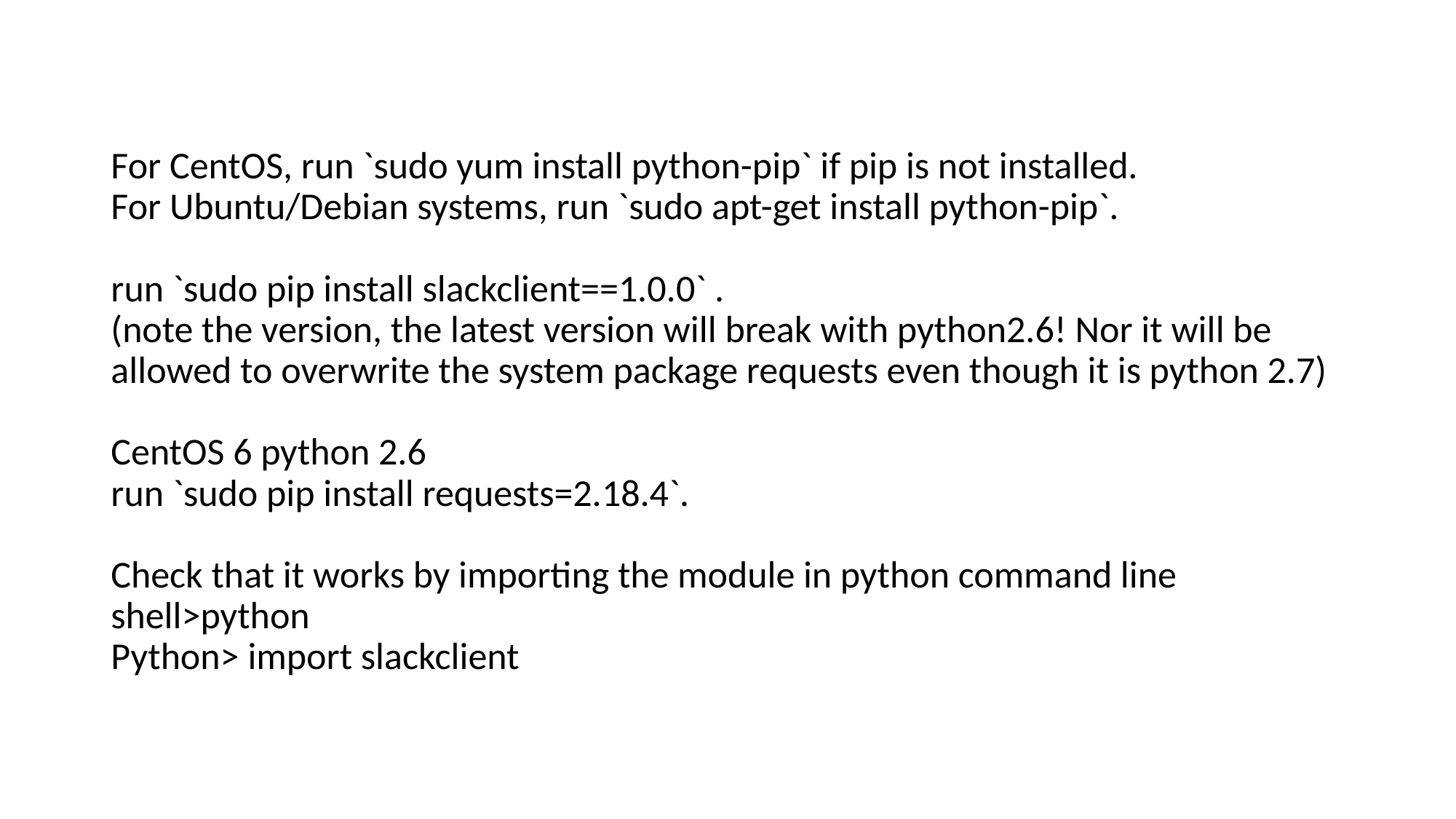

For CentOS, run `sudo yum install python-pip` if pip is not installed.
For Ubuntu/Debian systems, run `sudo apt-get install python-pip`.

run `sudo pip install slackclient==1.0.0` .
(note the version, the latest version will break with python2.6! Nor it will be allowed to overwrite the system package requests even though it is python 2.7)

CentOS 6 python 2.6
run `sudo pip install requests=2.18.4`.

Check that it works by importing the module in python command line
shell>python
Python> import slackclient